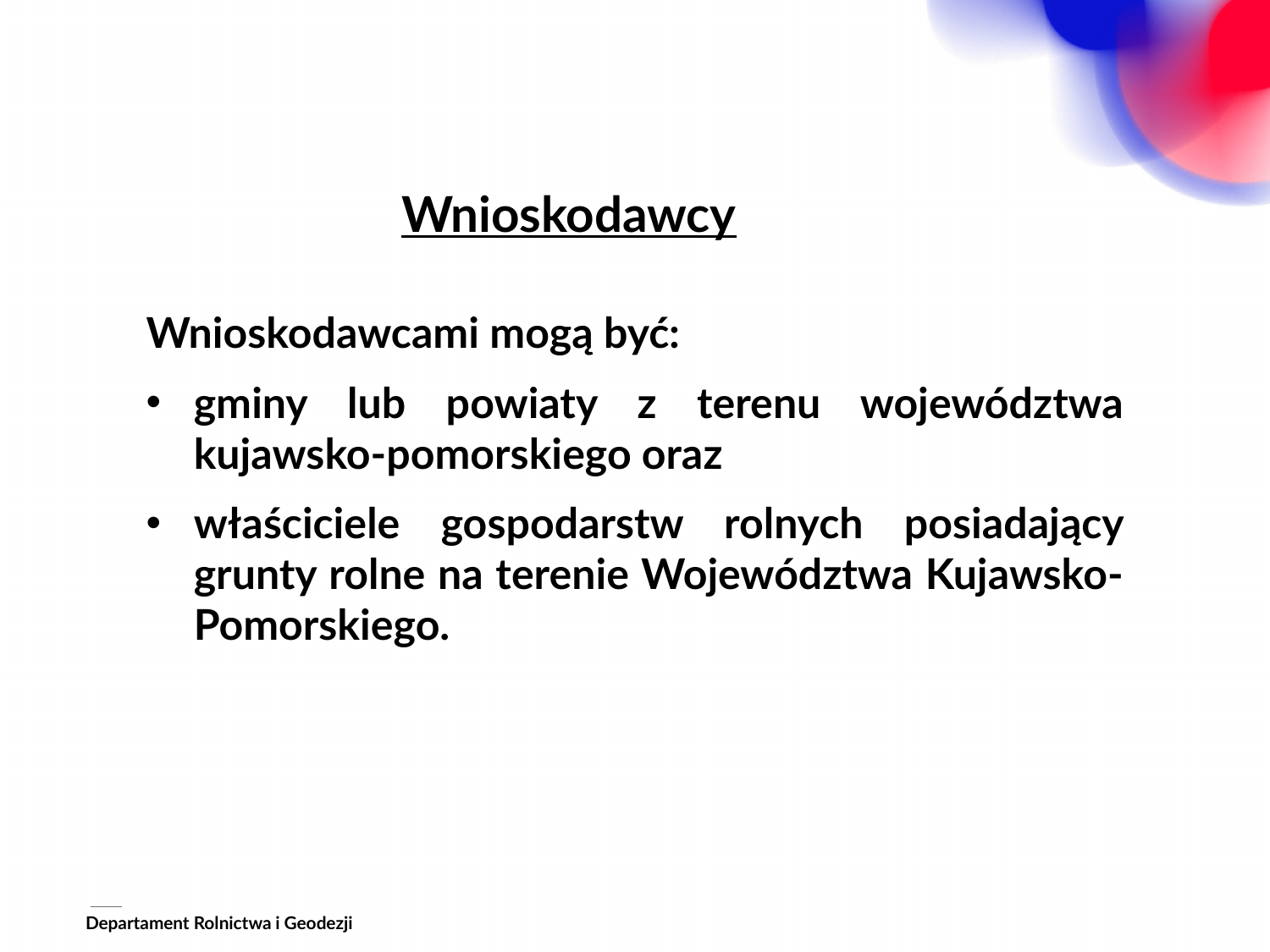

# Wnioskodawcy
Wnioskodawcami mogą być:

gminy lub powiaty z terenu województwa kujawsko-pomorskiego oraz

właściciele gospodarstw rolnych posiadający grunty rolne na terenie Województwa Kujawsko-Pomorskiego.
Departament Rolnictwa i Geodezji